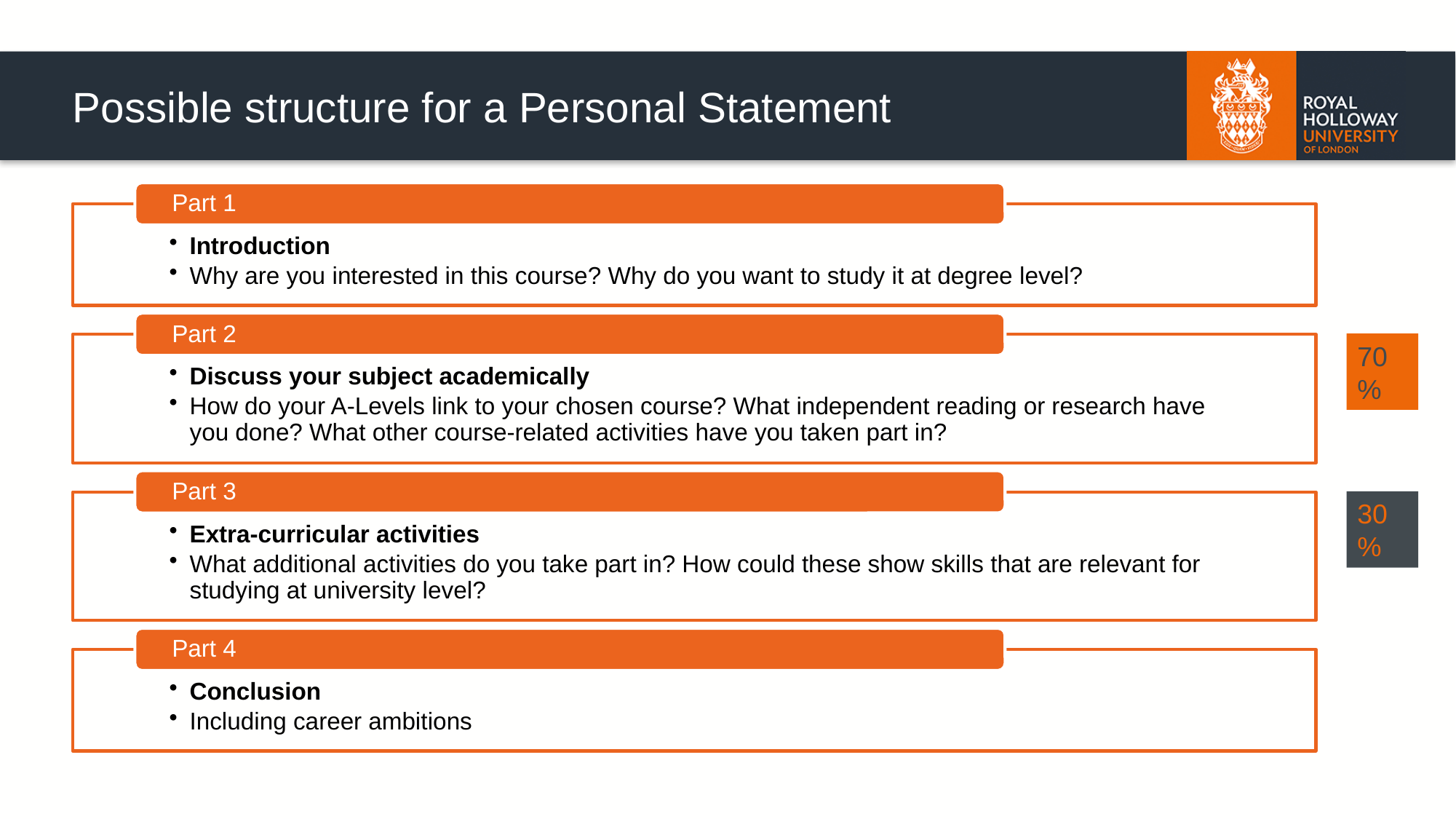

# Possible structure for a Personal Statement
Introduction
Why are you interested in this course? Why do you want to study it at degree level?
Part 1
Discuss your subject academically
How do your A-Levels link to your chosen course? What independent reading or research have you done? What other course-related activities have you taken part in?
Part 2
Extra-curricular activities
What additional activities do you take part in? How could these show skills that are relevant for studying at university level?
Part 3
Conclusion
Including career ambitions
Part 4
70%
30%